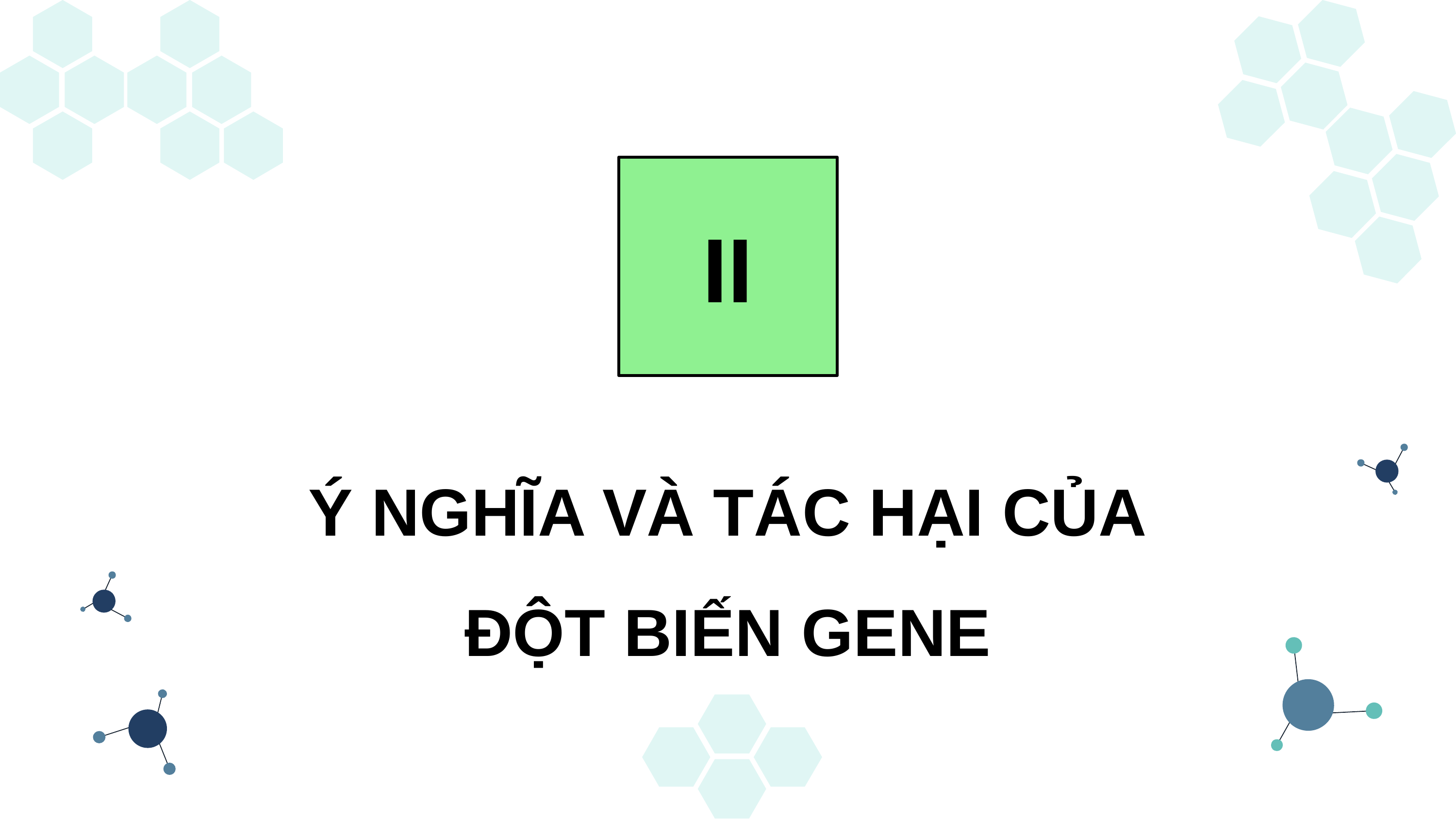

II
Ý NGHĨA VÀ TÁC HẠI CỦA
ĐỘT BIẾN GENE